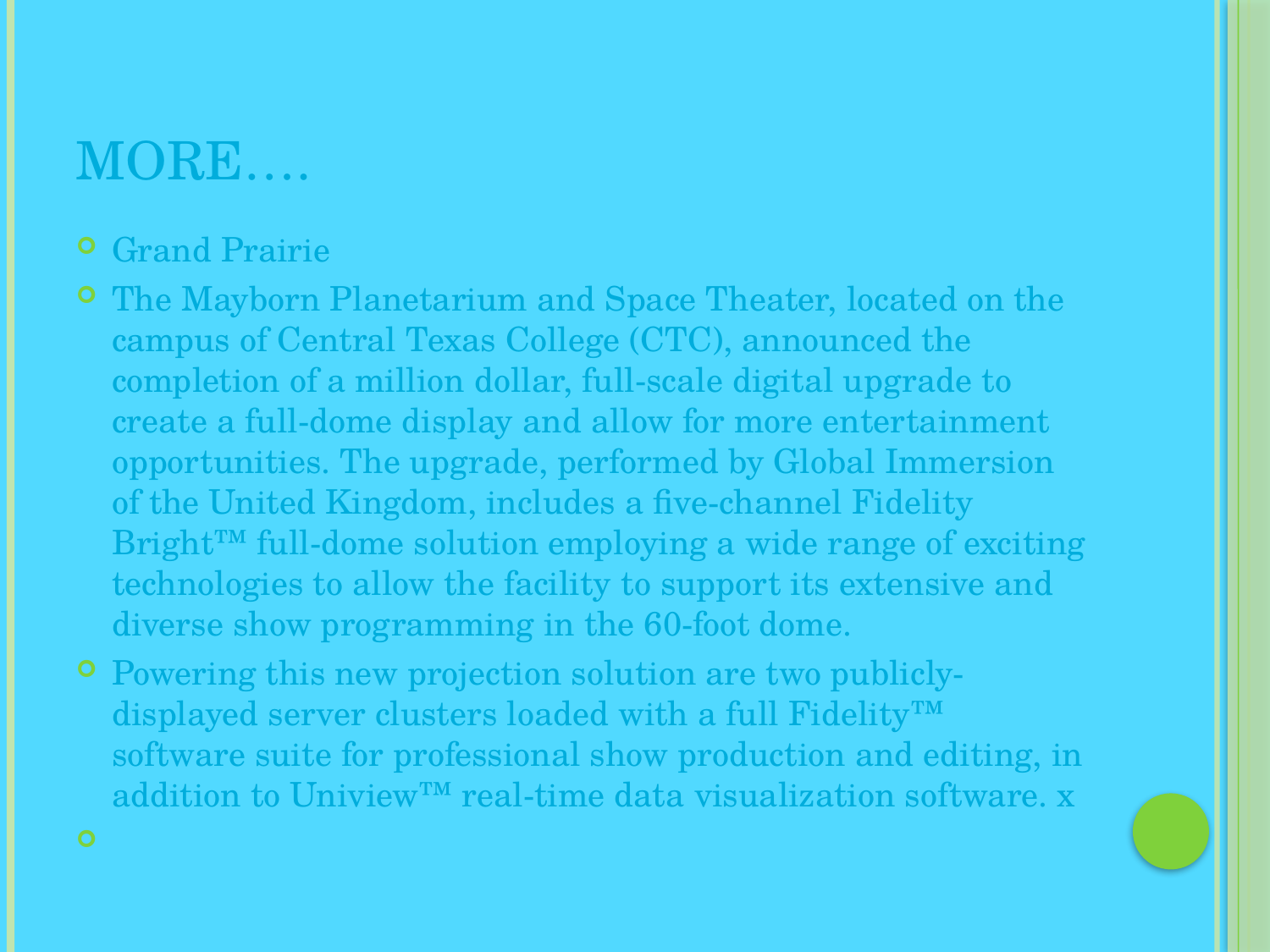

# More….
Grand Prairie
The Mayborn Planetarium and Space Theater, located on the campus of Central Texas College (CTC), announced the completion of a million dollar, full-scale digital upgrade to create a full-dome display and allow for more entertainment opportunities. The upgrade, performed by Global Immersion of the United Kingdom, includes a five-channel Fidelity Bright™ full-dome solution employing a wide range of exciting technologies to allow the facility to support its extensive and diverse show programming in the 60-foot dome.
Powering this new projection solution are two publicly-displayed server clusters loaded with a full Fidelity™ software suite for professional show production and editing, in addition to Uniview™ real-time data visualization software. x